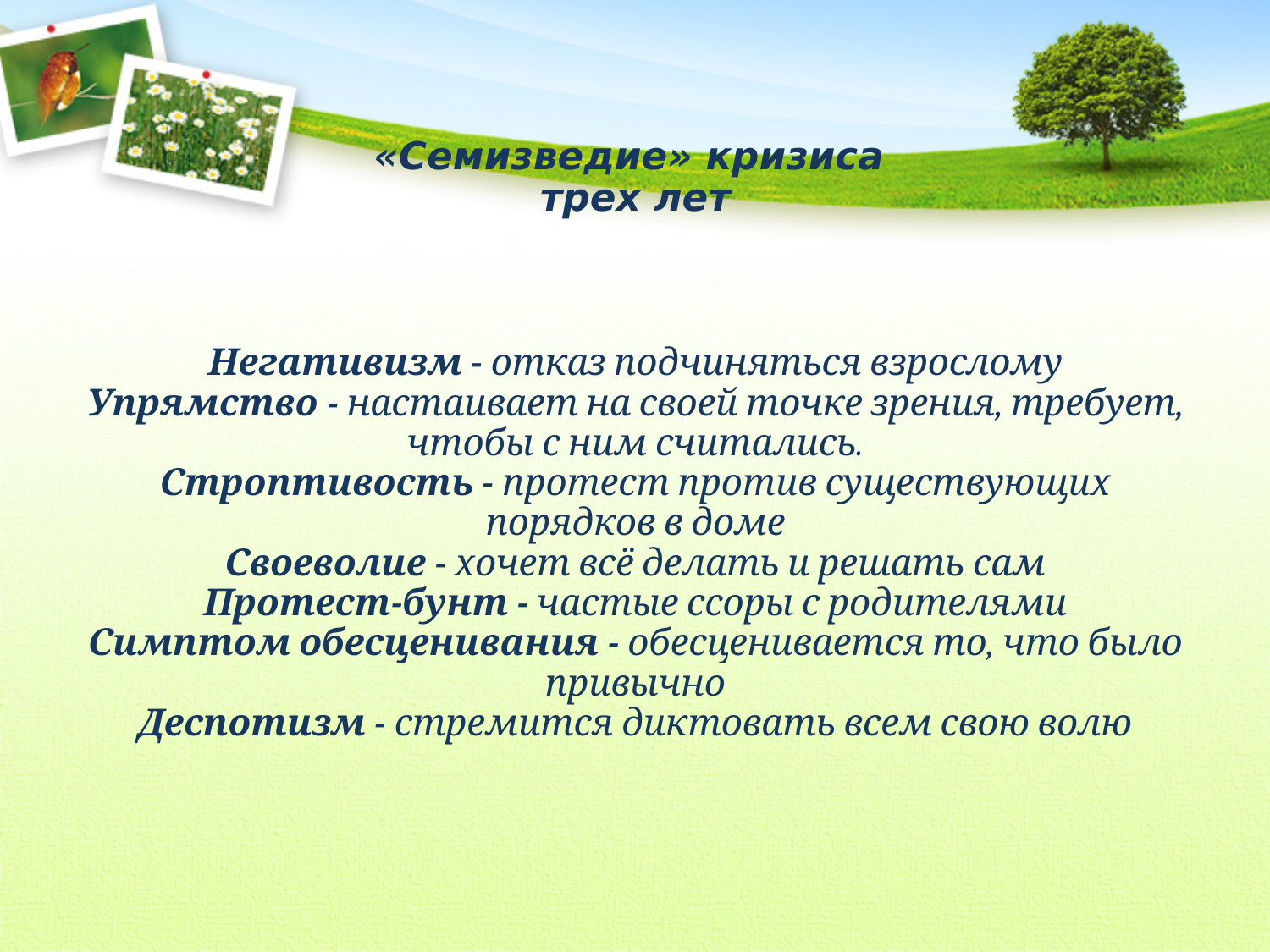

# «Семизведие» кризиса трех лет Негативизм - отказ подчиняться взрослому Упрямство - настаивает на своей точке зрения, требует, чтобы с ним считались. Строптивость - протест против существующих порядков в доме Своеволие - хочет всё делать и решать сам Протест-бунт - частые ссоры с родителями Симптом обесценивания - обесценивается то, что было привычно Деспотизм - стремится диктовать всем свою волю